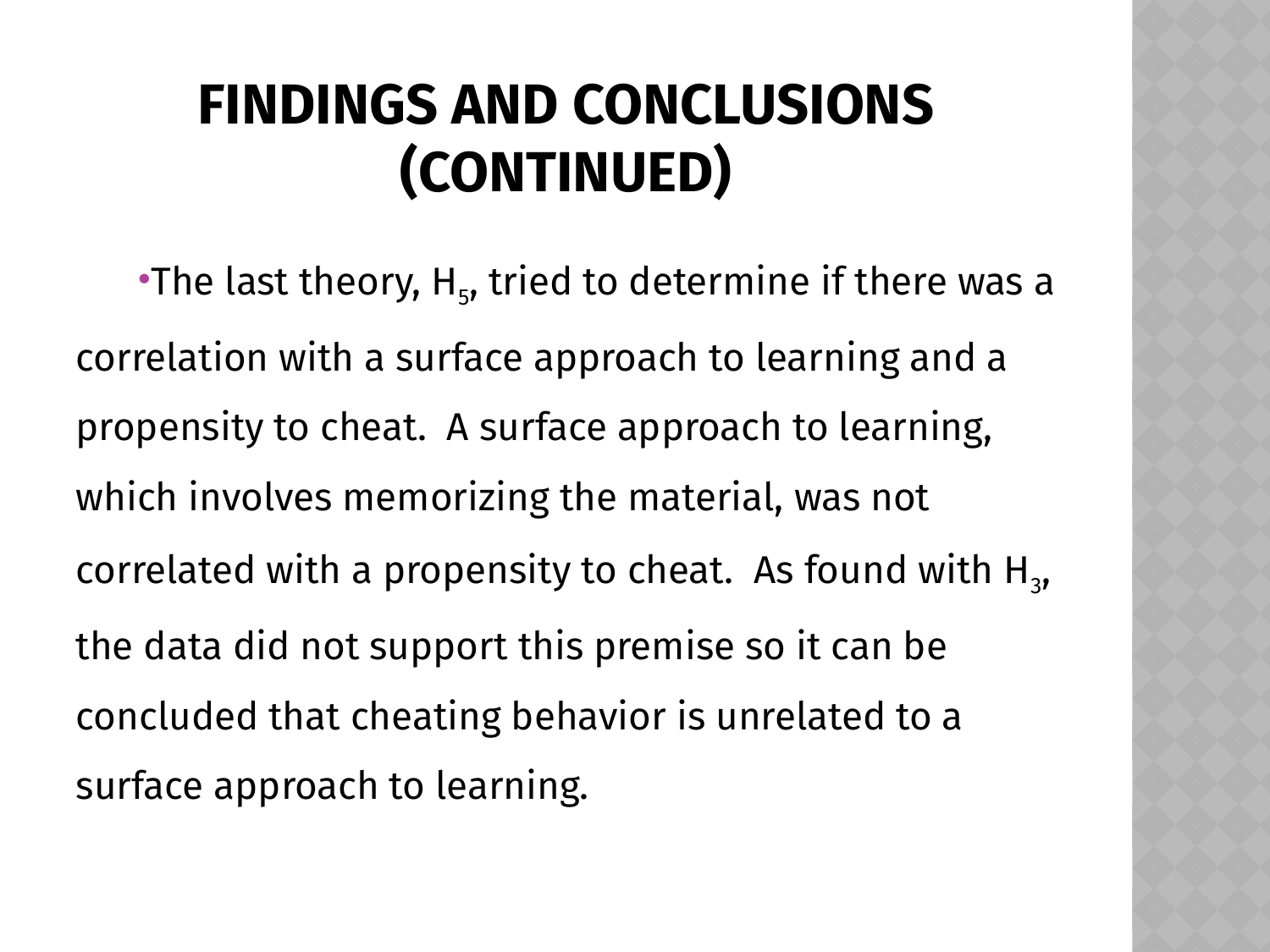

# Findings and Conclusions (continued)
The last theory, H5, tried to determine if there was a correlation with a surface approach to learning and a propensity to cheat.  A surface approach to learning, which involves memorizing the material, was not correlated with a propensity to cheat.  As found with H3, the data did not support this premise so it can be concluded that cheating behavior is unrelated to a surface approach to learning.